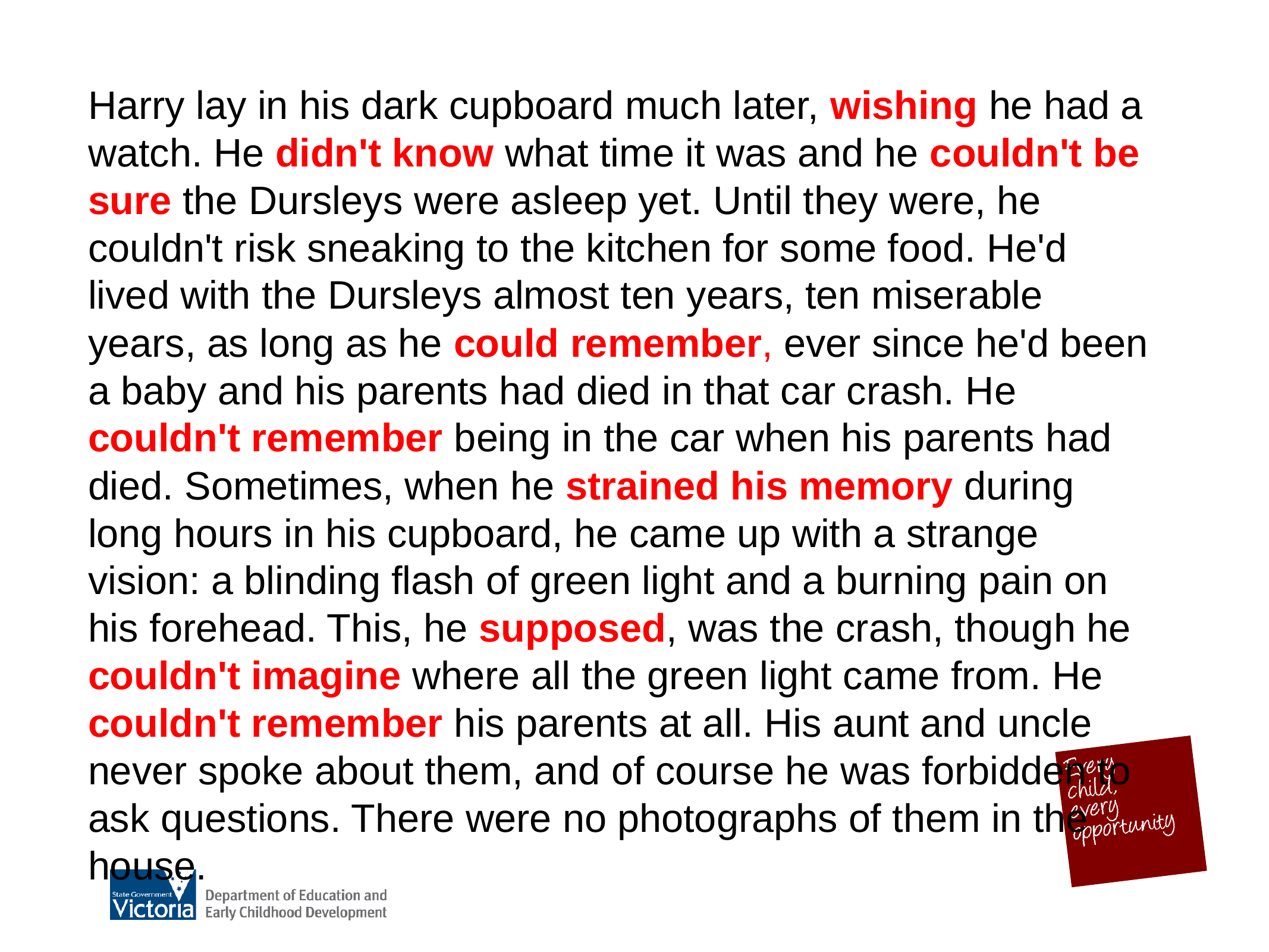

Harry lay in his dark cupboard much later, wishing he had a watch. He didn't know what time it was and he couldn't be sure the Dursleys were asleep yet. Until they were, he couldn't risk sneaking to the kitchen for some food. He'd lived with the Dursleys almost ten years, ten miserable years, as long as he could remember, ever since he'd been a baby and his parents had died in that car crash. He couldn't remember being in the car when his parents had died. Sometimes, when he strained his memory during long hours in his cupboard, he came up with a strange vision: a blinding flash of green light and a burning pain on his forehead. This, he supposed, was the crash, though he couldn't imagine where all the green light came from. He couldn't remember his parents at all. His aunt and uncle never spoke about them, and of course he was forbidden to ask questions. There were no photographs of them in the house.